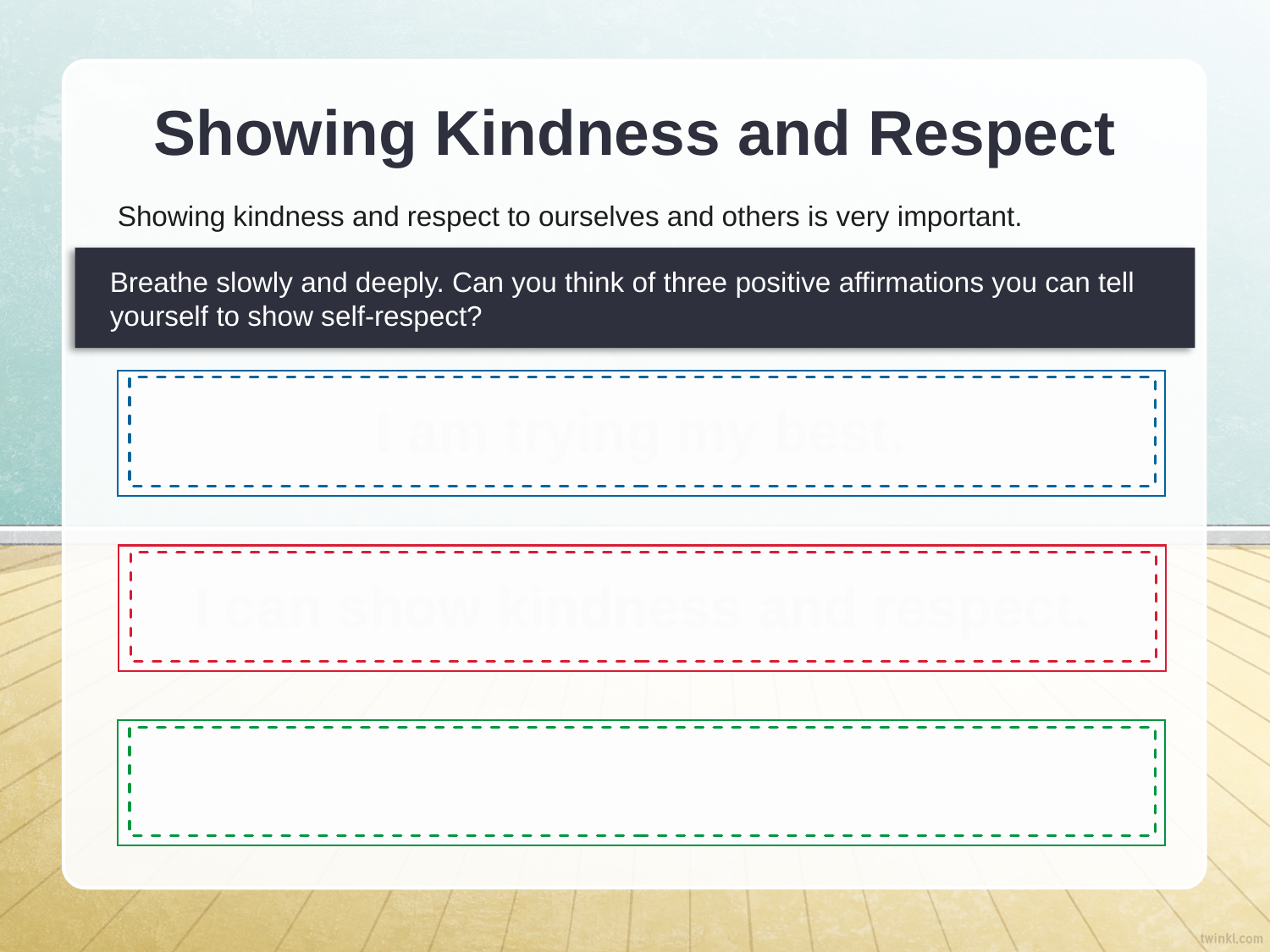

# Showing Kindness and Respect
Showing kindness and respect to ourselves and others is very important.
Breathe slowly and deeply. Can you think of three positive affirmations you can tell yourself to show self-respect?

I am trying my best.

I can show kindness and respect.

I can do well.